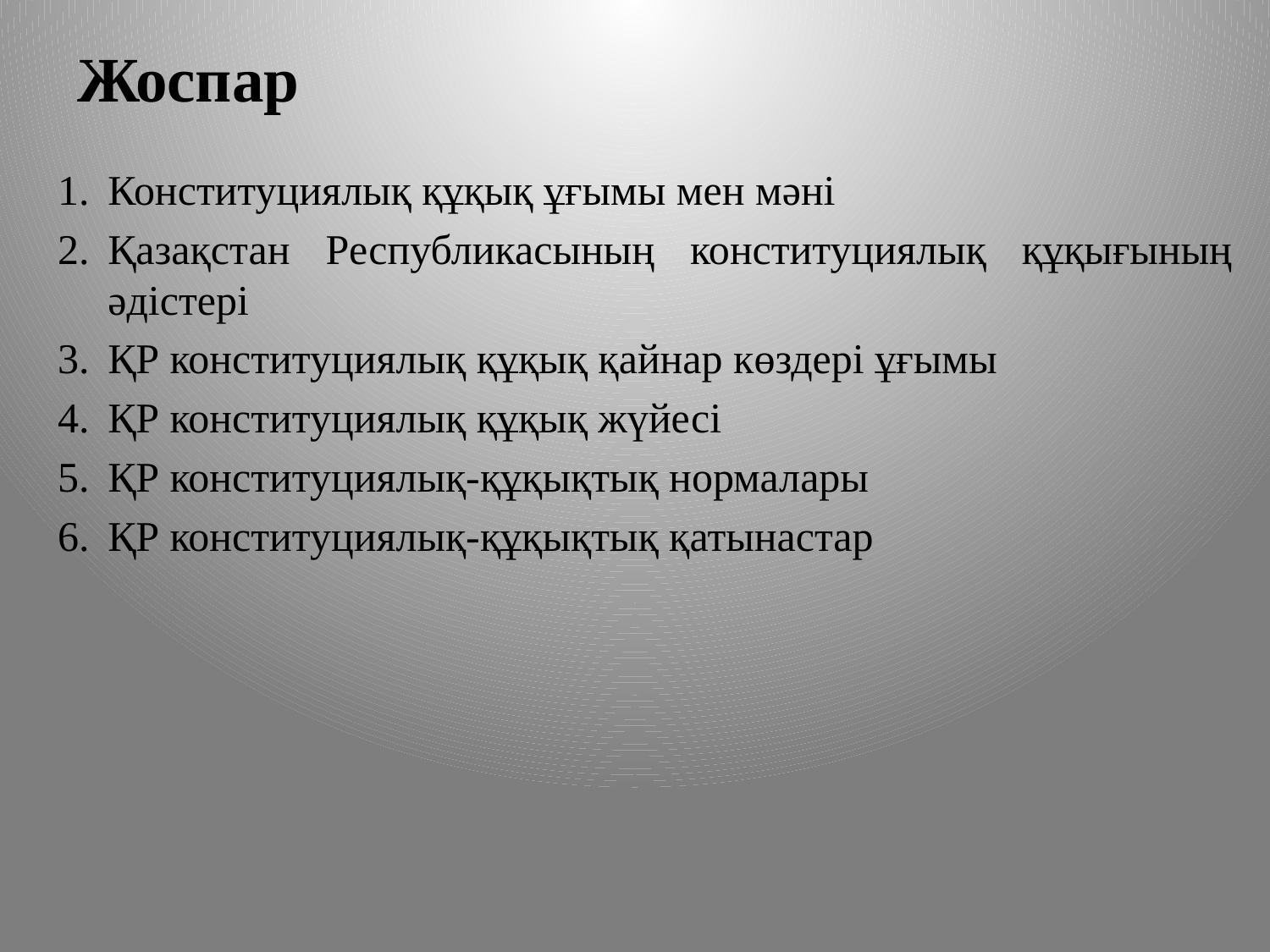

# Жоспар
Конституциялық құқық ұғымы мен мәні
Қазақстан Республикасының конституциялық құқығының әдістері
ҚР конституциялық құқық қайнар көздері ұғымы
ҚР конституциялық құқық жүйесі
ҚР конституциялық-құқықтық нормалары
ҚР конституциялық-құқықтық қатынастар